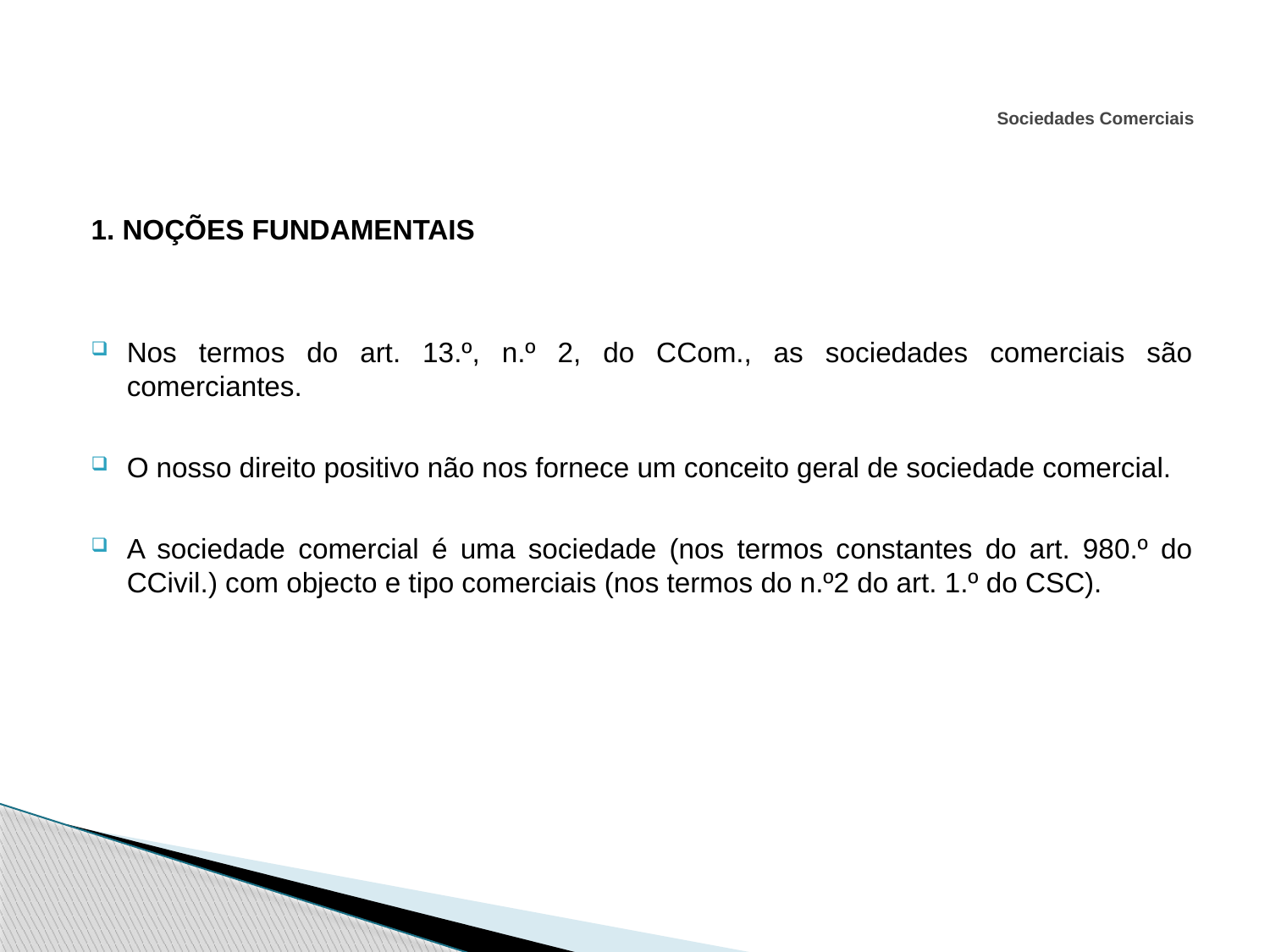

# Sociedades Comerciais
1. NOÇÕES FUNDAMENTAIS

Nos termos do art. 13.º, n.º 2, do CCom., as sociedades comerciais são comerciantes.

O nosso direito positivo não nos fornece um conceito geral de sociedade comercial.

A sociedade comercial é uma sociedade (nos termos constantes do art. 980.º do CCivil.) com objecto e tipo comerciais (nos termos do n.º2 do art. 1.º do CSC).